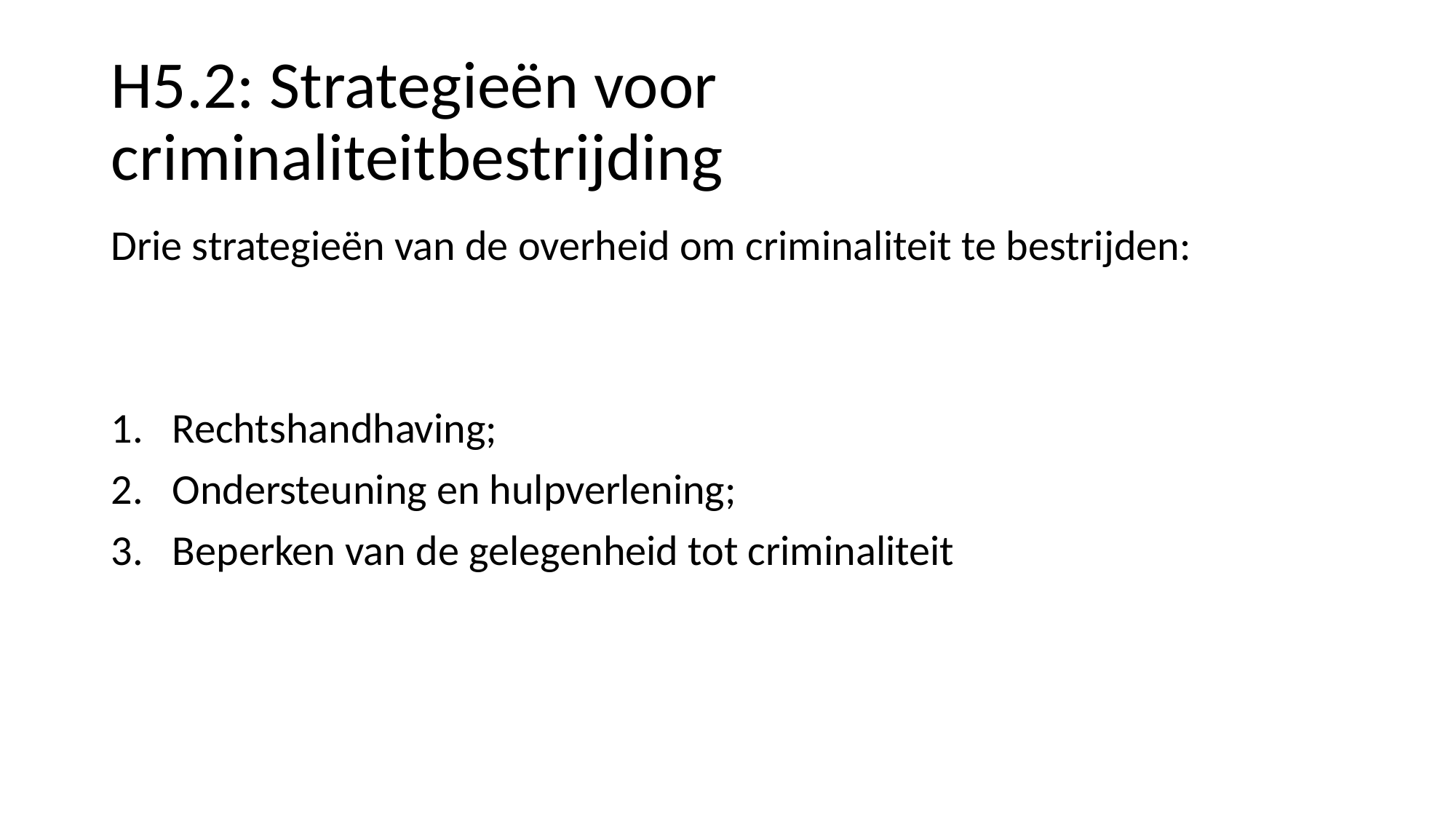

# H5.2: Strategieën voor criminaliteitbestrijding
Drie strategieën van de overheid om criminaliteit te bestrijden:

Rechtshandhaving;
Ondersteuning en hulpverlening;
Beperken van de gelegenheid tot criminaliteit